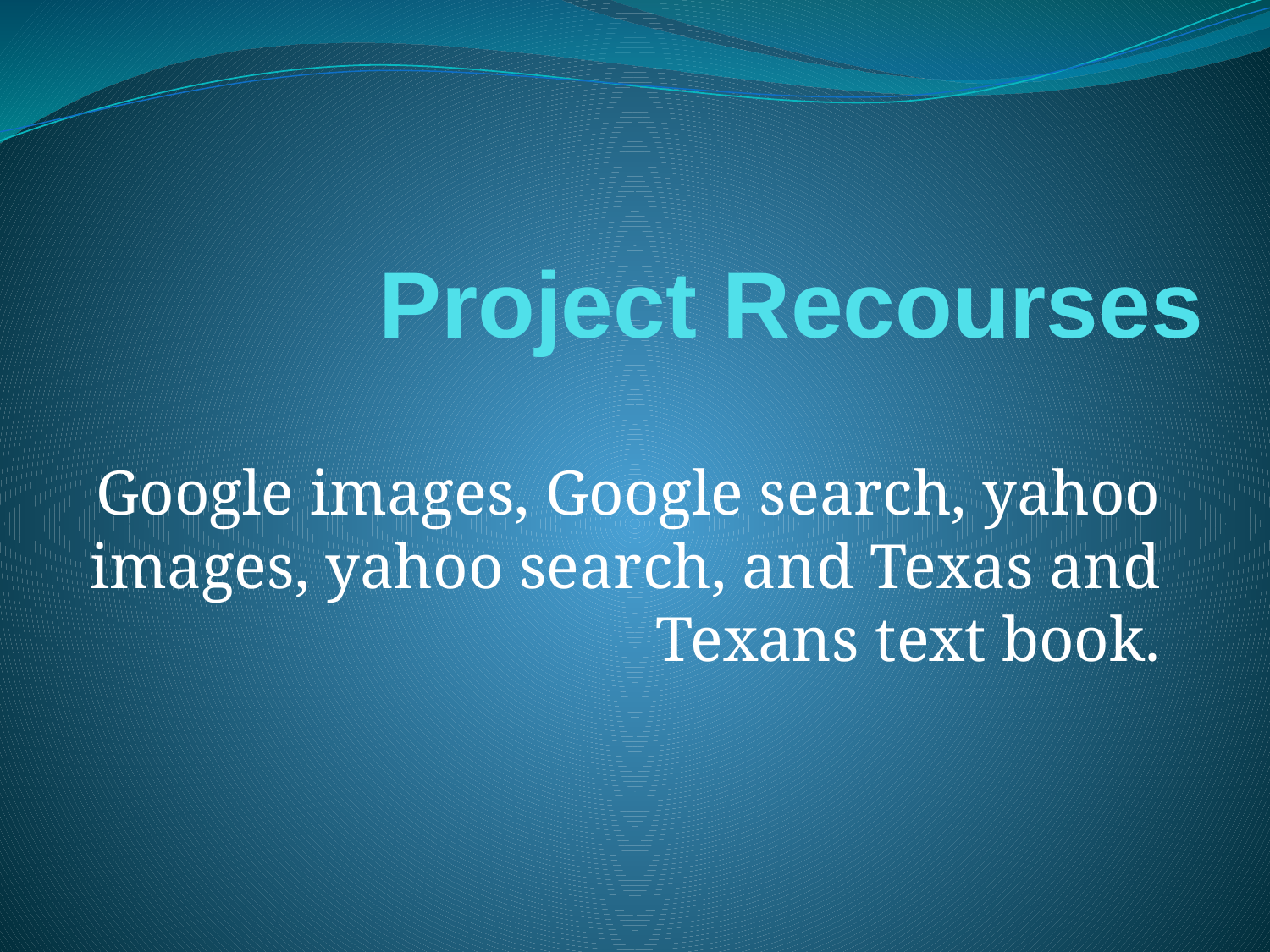

# Project Recourses
Google images, Google search, yahoo images, yahoo search, and Texas and Texans text book.